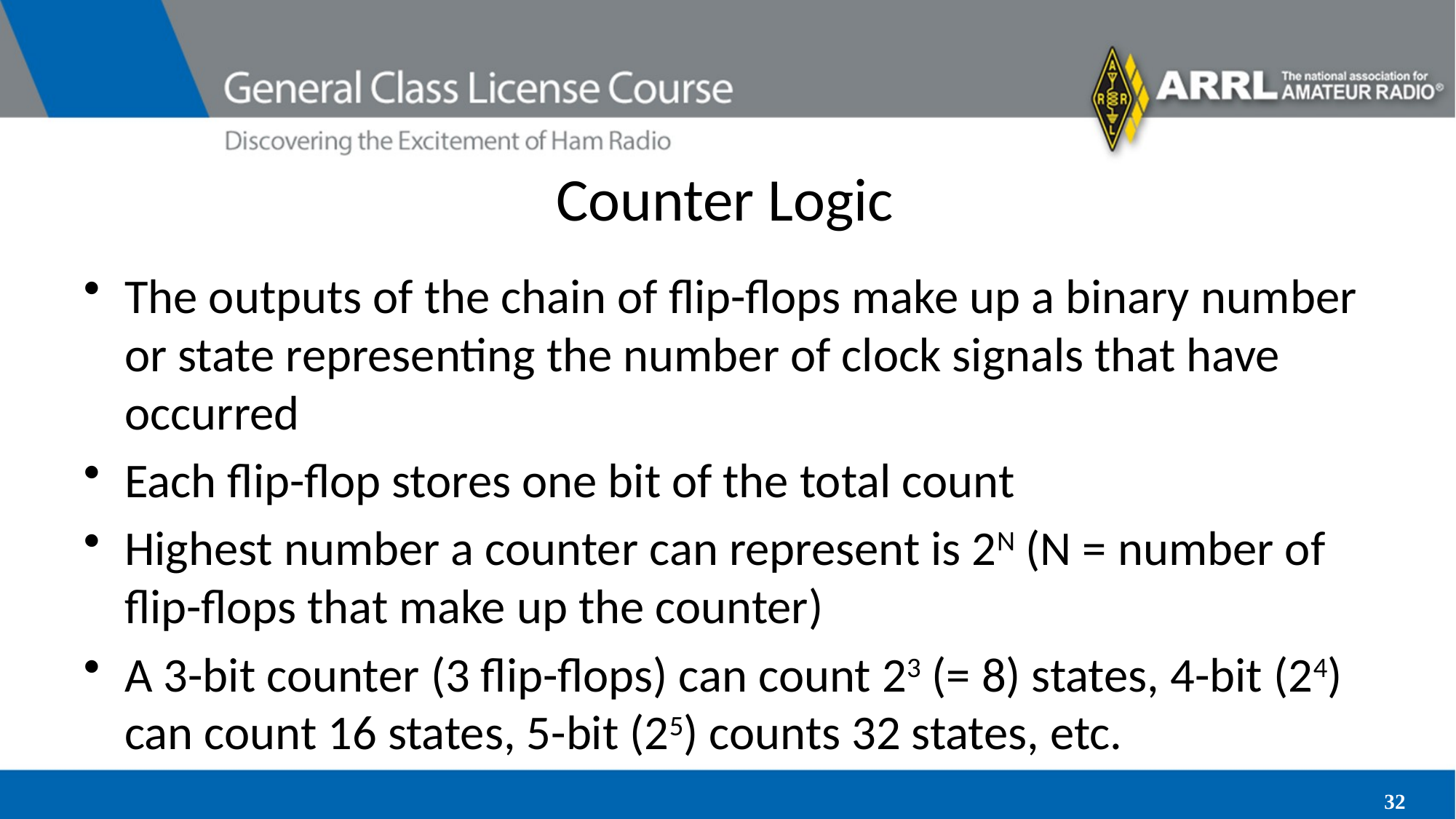

# Counter Logic
The outputs of the chain of flip-flops make up a binary number or state representing the number of clock signals that have occurred
Each flip-flop stores one bit of the total count
Highest number a counter can represent is 2N (N = number of flip-flops that make up the counter)
A 3-bit counter (3 flip-flops) can count 23 (= 8) states, 4-bit (24) can count 16 states, 5-bit (25) counts 32 states, etc.